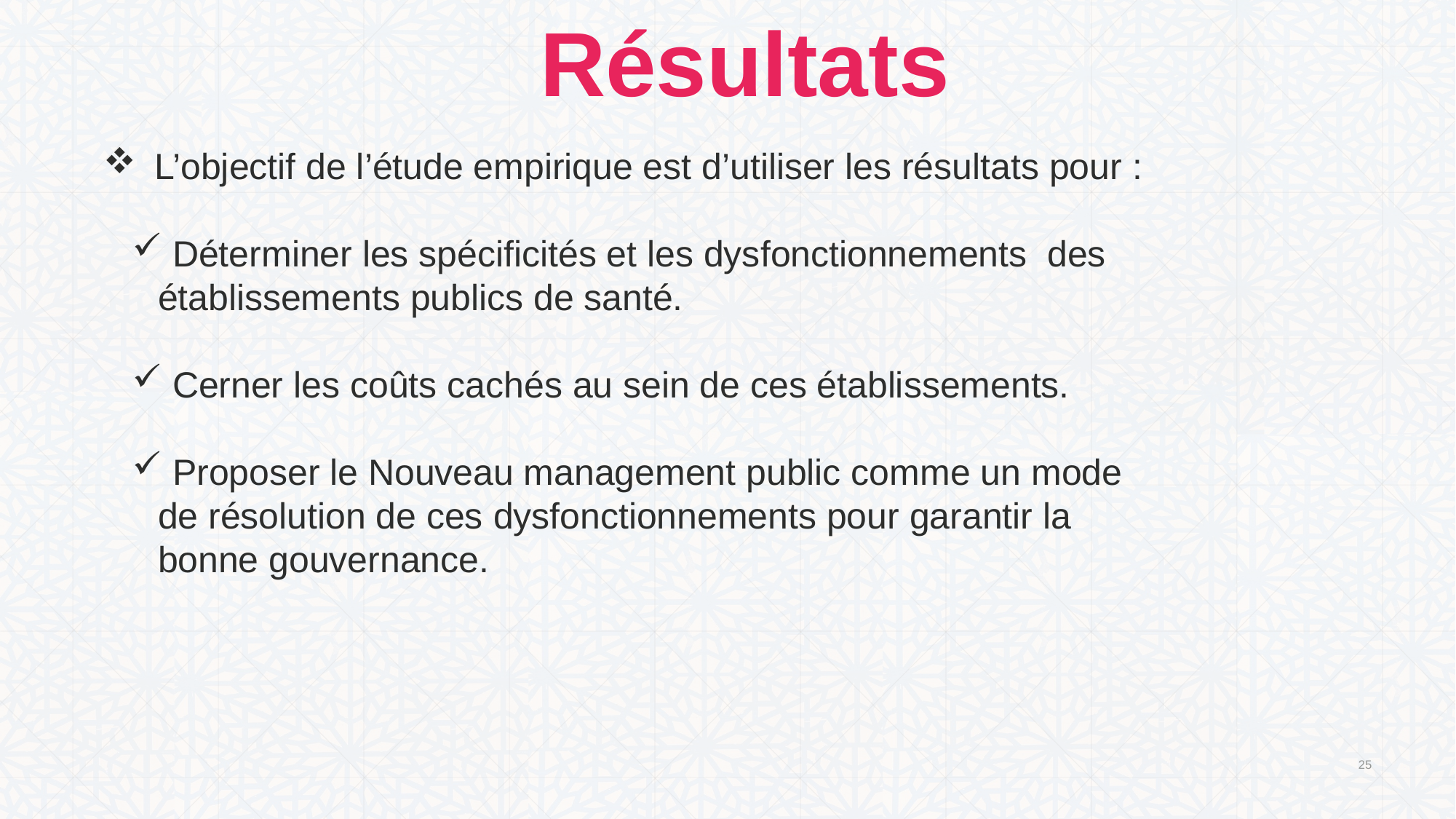

Résultats
 L’objectif de l’étude empirique est d’utiliser les résultats pour :

 Déterminer les spécificités et les dysfonctionnements  des établissements publics de santé.

 Cerner les coûts cachés au sein de ces établissements.

 Proposer le Nouveau management public comme un mode de résolution de ces dysfonctionnements pour garantir la bonne gouvernance.

25